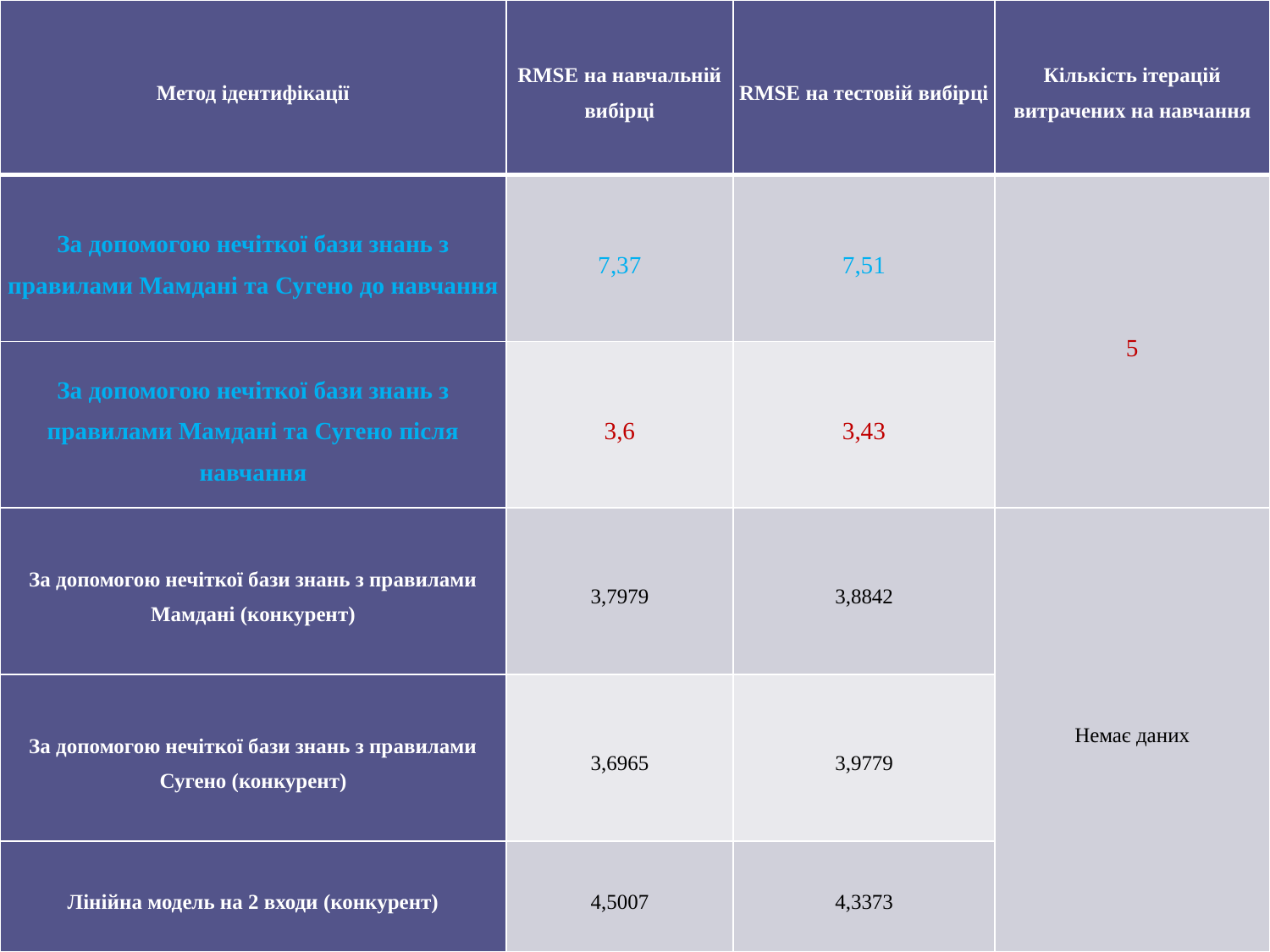

| Метод ідентифікації | RMSE на навчальній вибірці | RMSE на тестовій вибірці | Кількість ітерацій витрачених на навчання |
| --- | --- | --- | --- |
| За допомогою нечіткої бази знань з правилами Мамдані та Сугено до навчання | 7,37 | 7,51 | 5 |
| За допомогою нечіткої бази знань з правилами Мамдані та Сугено після навчання | 3,6 | 3,43 |  |
| За допомогою нечіткої бази знань з правилами Мамдані (конкурент) | 3,7979 | 3,8842 | Немає даних |
| За допомогою нечіткої бази знань з правилами Сугено (конкурент) | 3,6965 | 3,9779 |  |
| Лінійна модель на 2 входи (конкурент) | 4,5007 | 4,3373 |  |